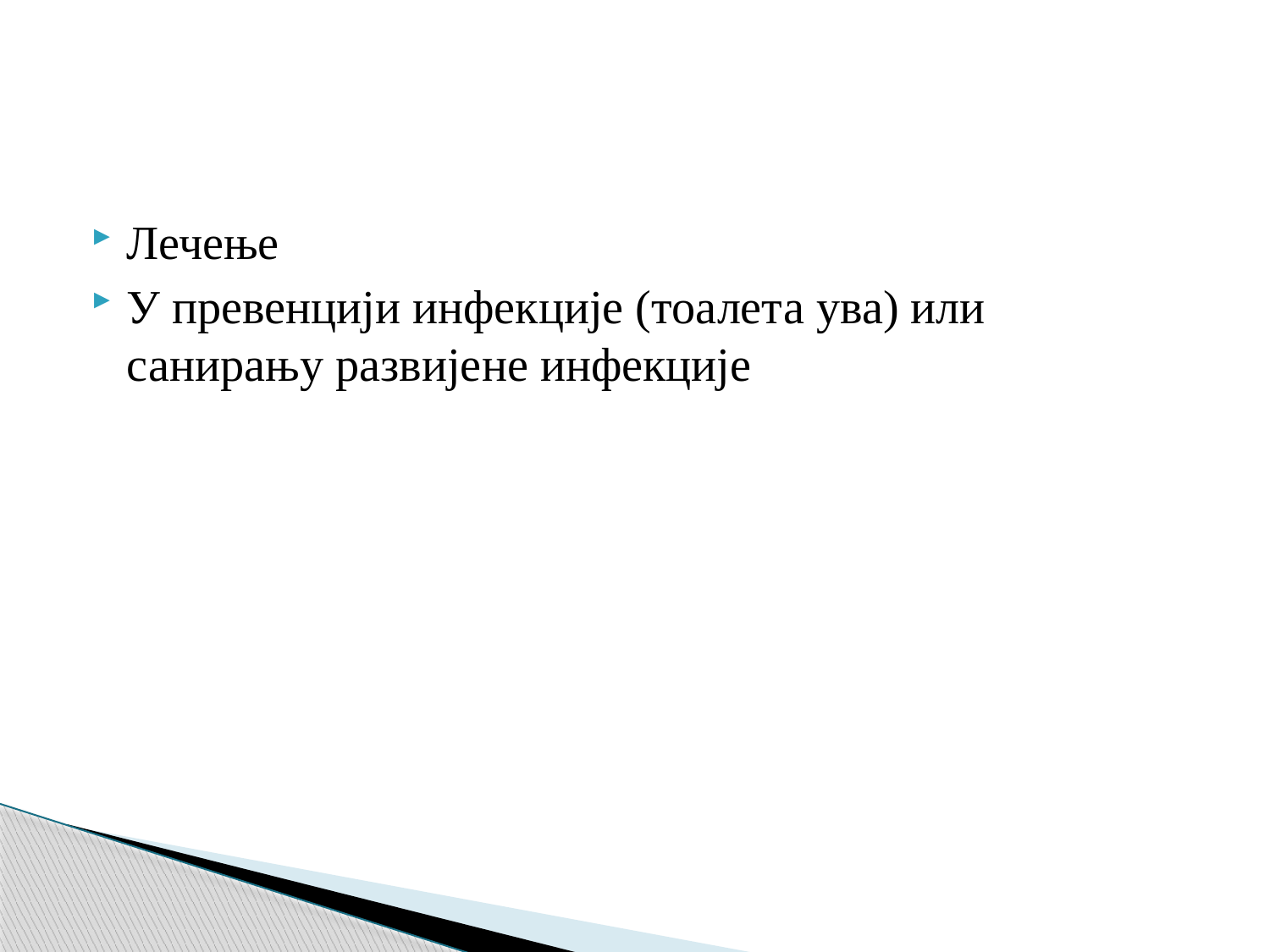

#
Лечење
У превенцији инфекције (тоалета ува) или санирању развијене инфекције